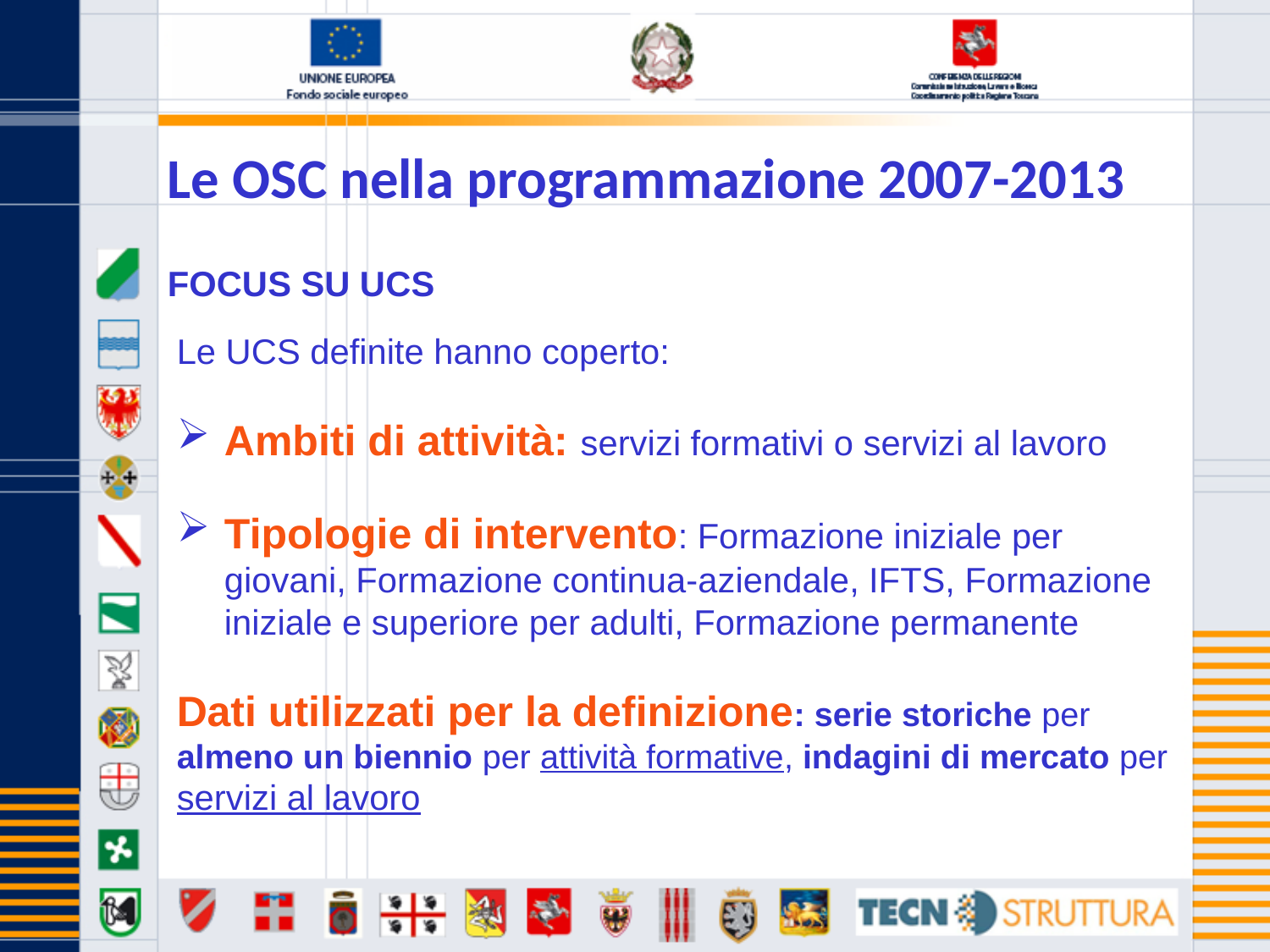

Le OSC nella programmazione 2007-2013
# Focus su UCS

Le UCS definite hanno coperto:

Ambiti di attività: servizi formativi o servizi al lavoro

Tipologie di intervento: Formazione iniziale per giovani, Formazione continua-aziendale, IFTS, Formazione iniziale e superiore per adulti, Formazione permanente

Dati utilizzati per la definizione: serie storiche per almeno un biennio per attività formative, indagini di mercato per servizi al lavoro